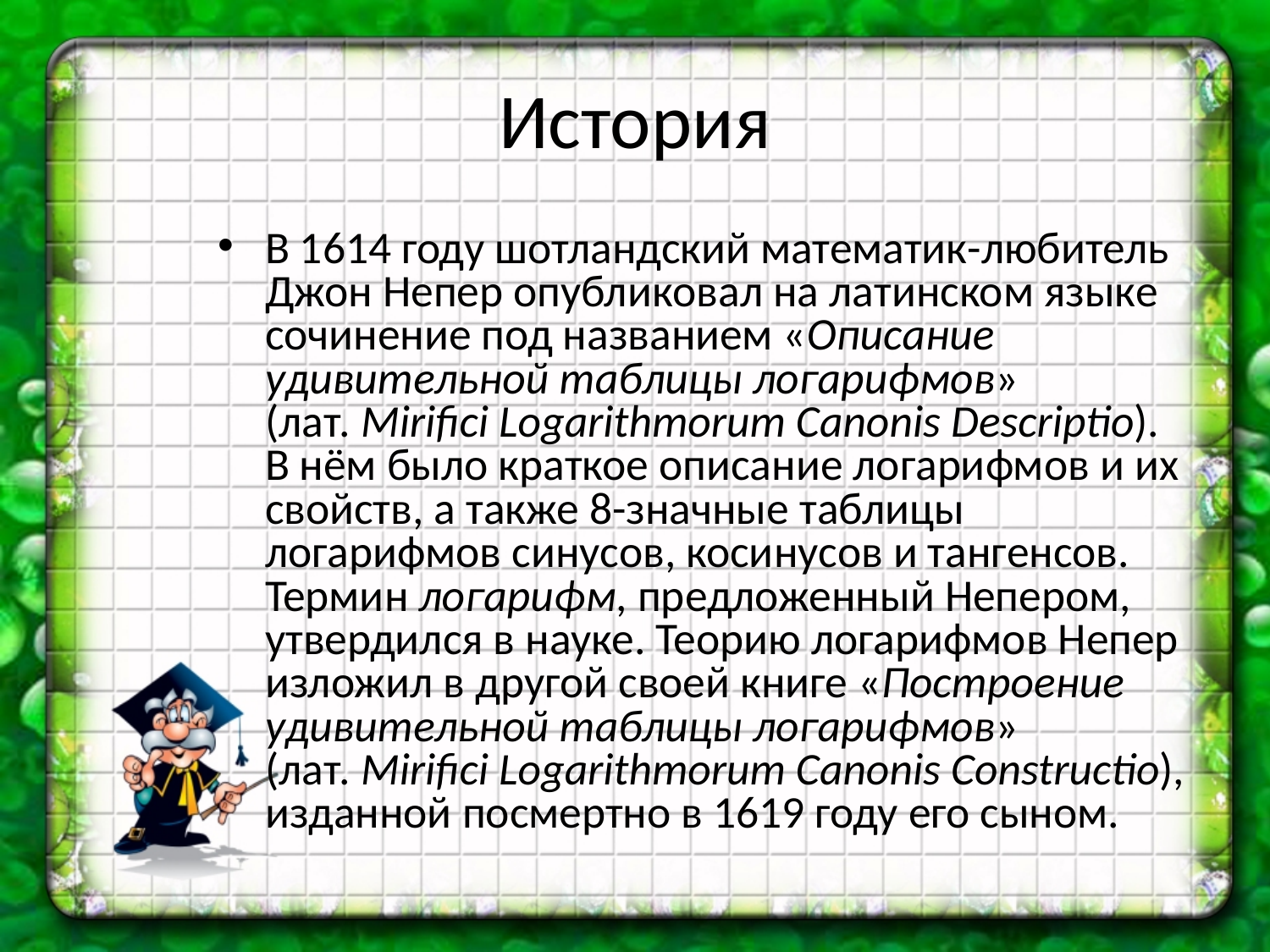

# История
В 1614 году шотландский математик-любитель Джон Непер опубликовал на латинском языке сочинение под названием «Описание удивительной таблицы логарифмов» (лат. Mirifici Logarithmorum Canonis Descriptio). В нём было краткое описание логарифмов и их свойств, а также 8-значные таблицы логарифмов синусов, косинусов и тангенсов. Термин логарифм, предложенный Непером, утвердился в науке. Теорию логарифмов Непер изложил в другой своей книге «Построение удивительной таблицы логарифмов» (лат. Mirifici Logarithmorum Canonis Constructio), изданной посмертно в 1619 году его сыном.